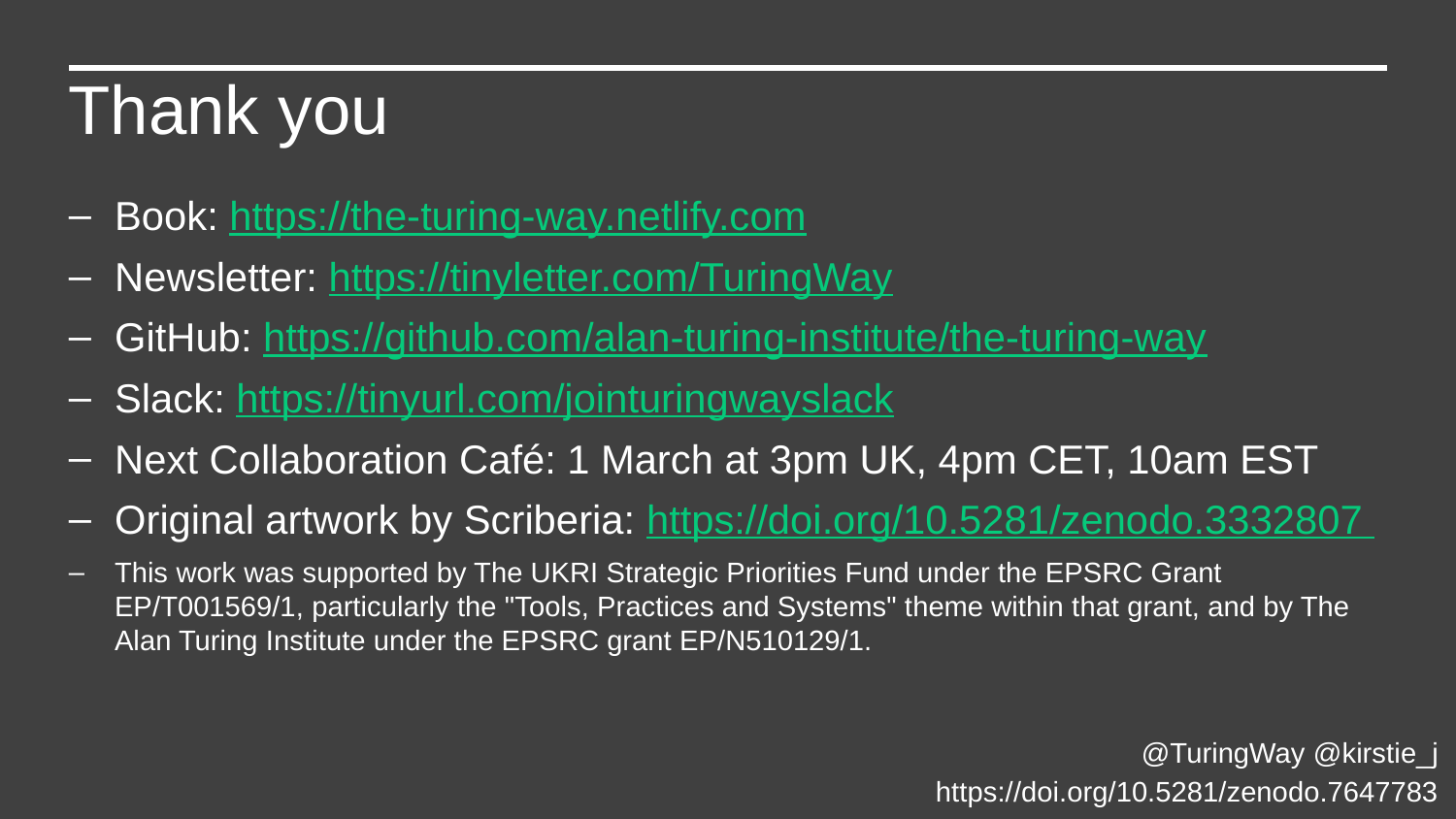

Thank you
Book: https://the-turing-way.netlify.com
Newsletter: https://tinyletter.com/TuringWay
GitHub: https://github.com/alan-turing-institute/the-turing-way
Slack: https://tinyurl.com/jointuringwayslack
Next Collaboration Café: 1 March at 3pm UK, 4pm CET, 10am EST
Original artwork by Scriberia: https://doi.org/10.5281/zenodo.3332807
This work was supported by The UKRI Strategic Priorities Fund under the EPSRC Grant EP/T001569/1, particularly the "Tools, Practices and Systems" theme within that grant, and by The Alan Turing Institute under the EPSRC grant EP/N510129/1.
@TuringWay @kirstie_j
https://doi.org/10.5281/zenodo.7647783